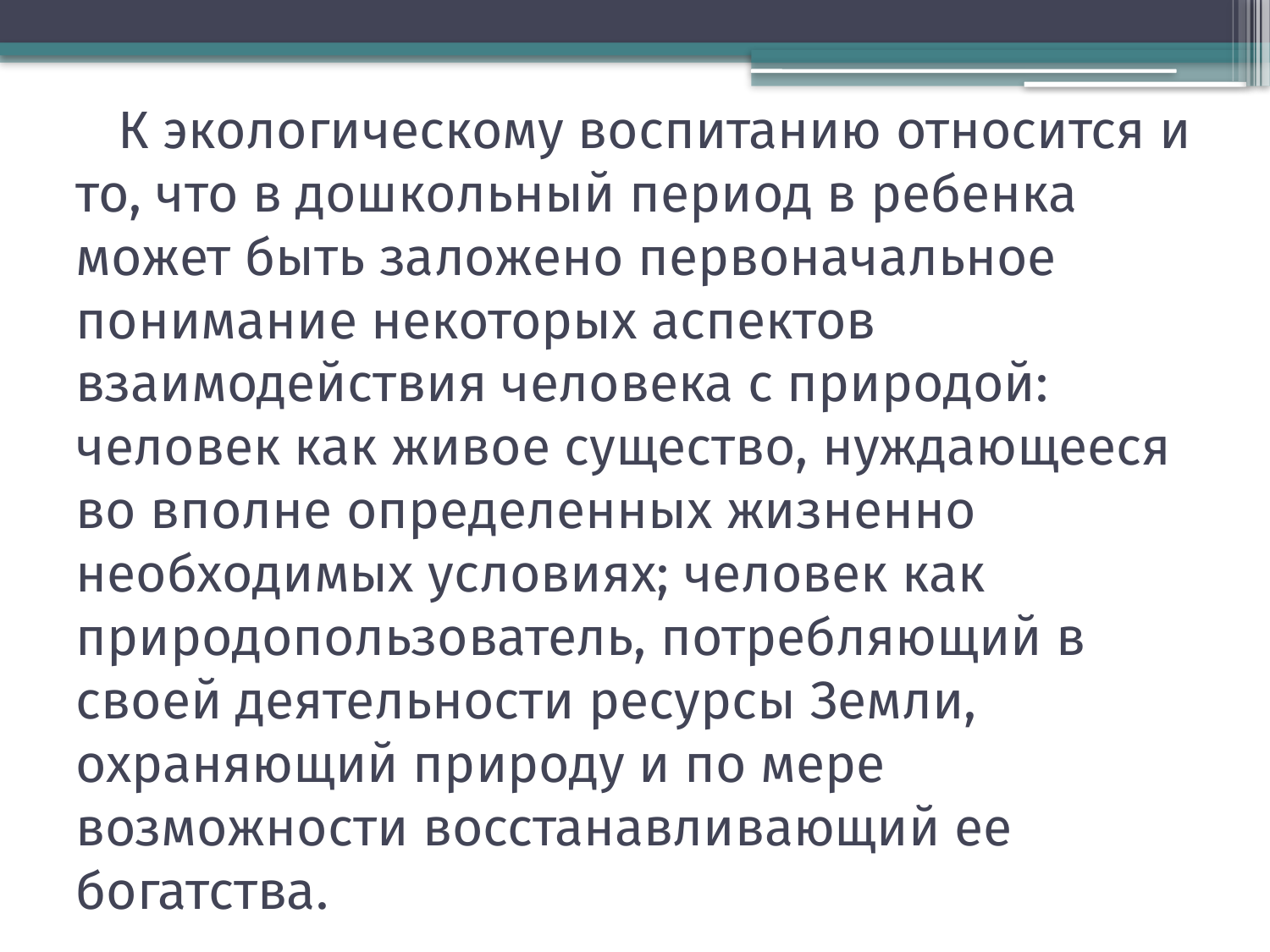

# К экологическому воспитанию относится и то, что в дошкольный период в ребенка может быть заложено первоначальное понимание некоторых аспектов взаимодействия человека с природой: человек как живое существо, нуждающееся во вполне определенных жизненно необходимых условиях; человек как природопользователь, потребляющий в своей деятельности ресурсы Земли, охраняющий природу и по мере возможности восстанавливающий ее богатства.